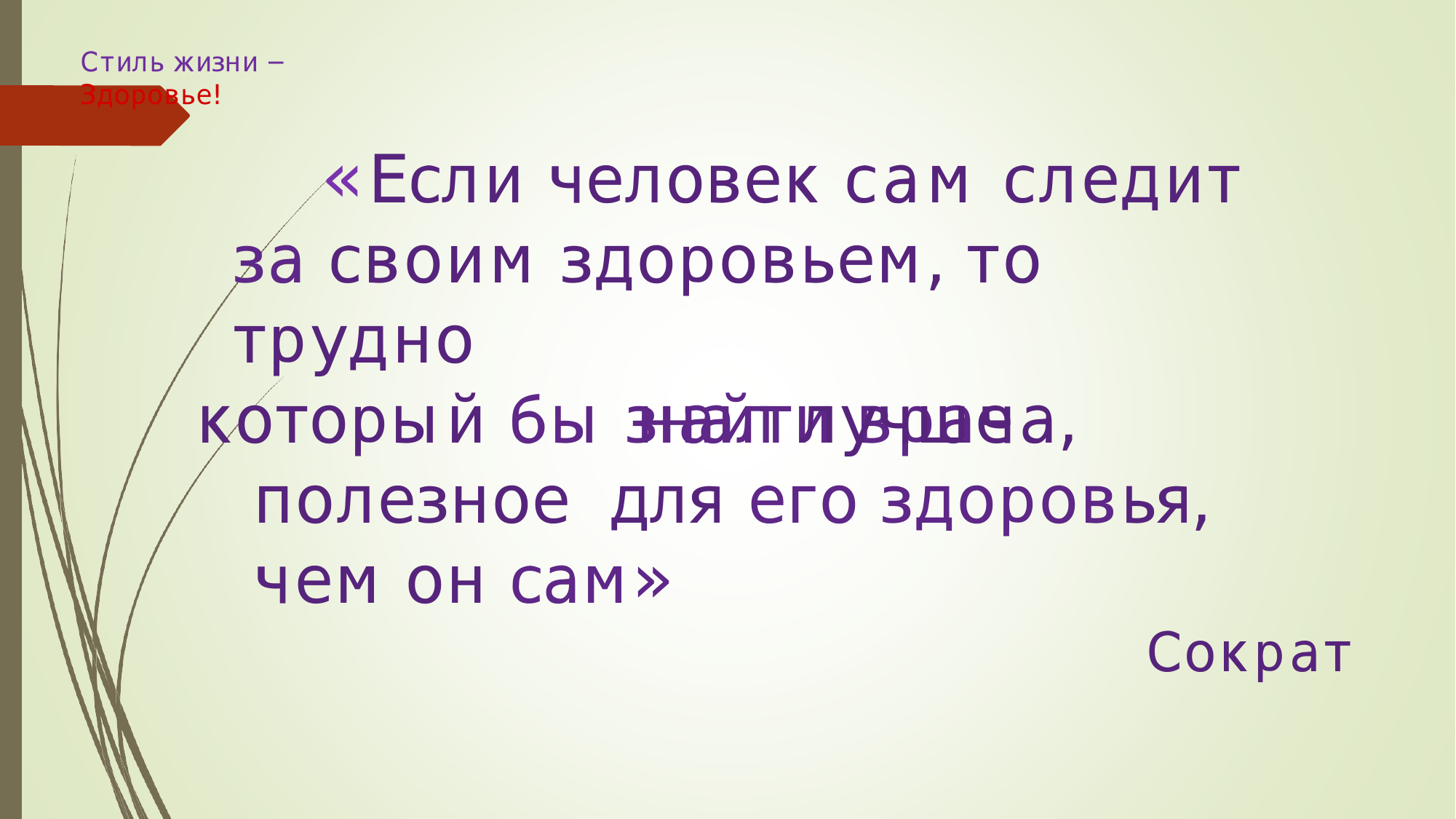

Стиль жизни – Здоровье!
# «Если человек сам следит  за своим здоровьем, то трудно
найти врача,
который бы знал лучше полезное  для его здоровья, чем он сам»
Сократ